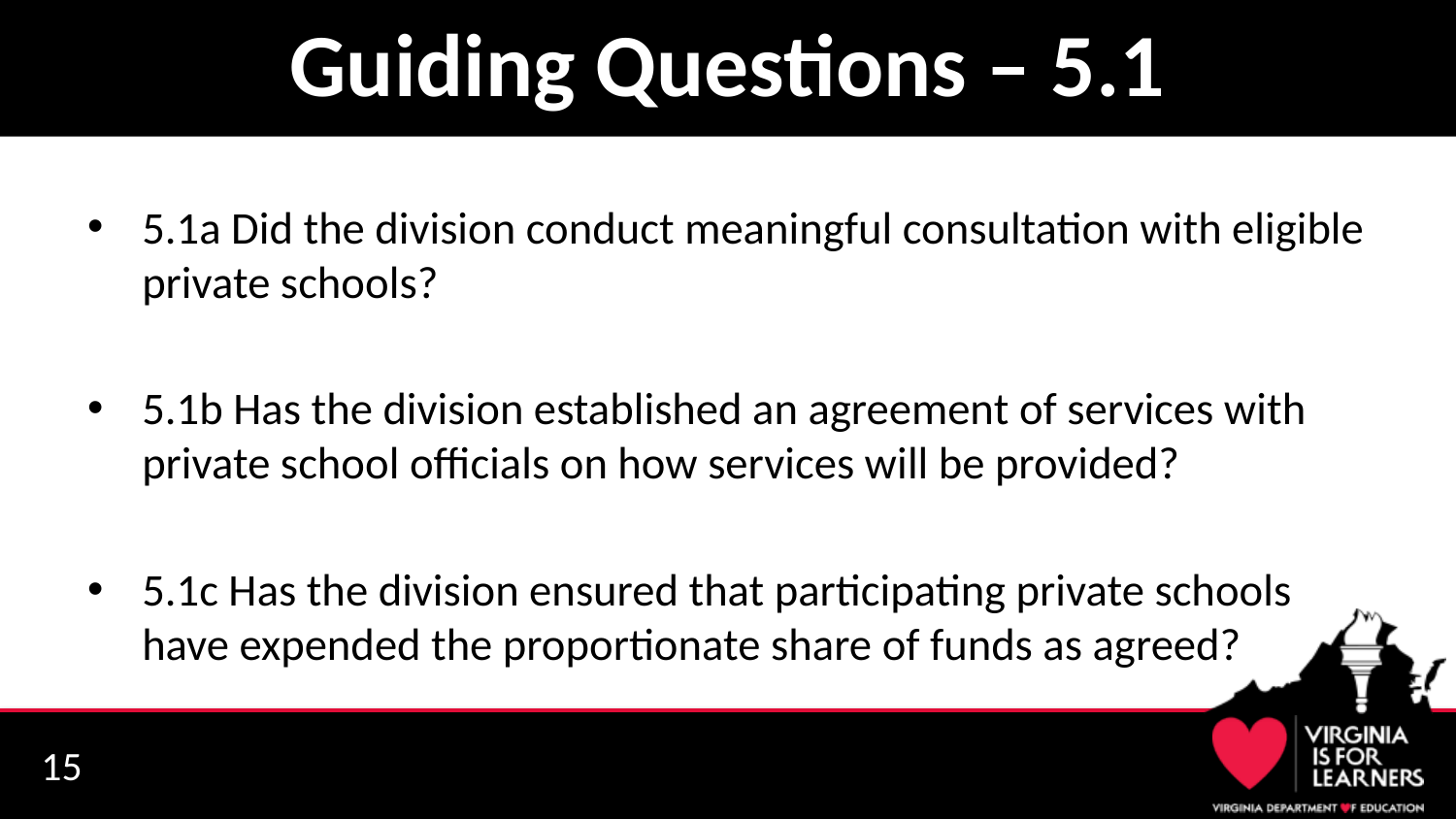

# Guiding Questions – 5.1
5.1a Did the division conduct meaningful consultation with eligible private schools?

5.1b Has the division established an agreement of services with private school officials on how services will be provided?

5.1c Has the division ensured that participating private schools have expended the proportionate share of funds as agreed?